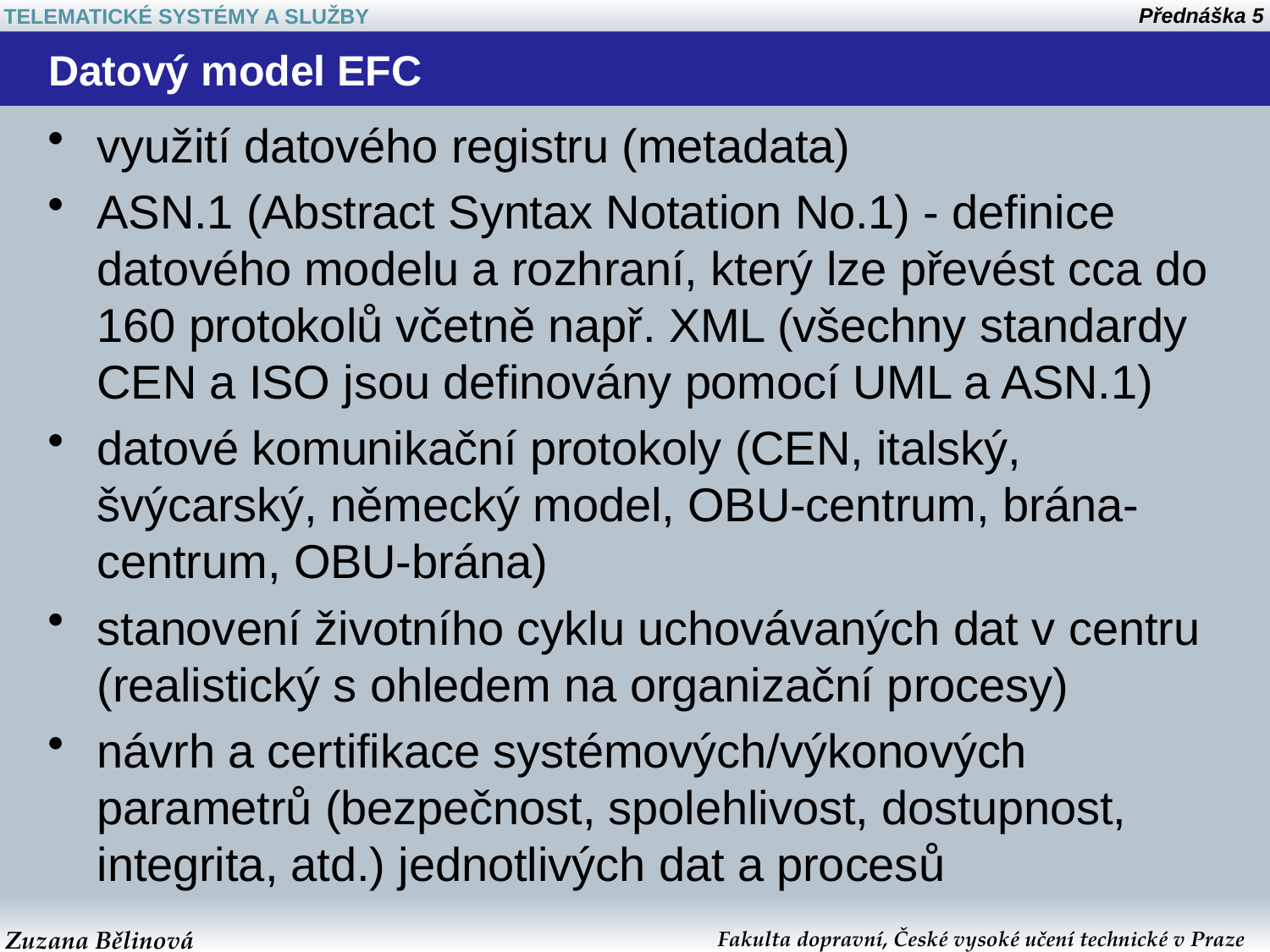

# Datový model EFC
využití datového registru (metadata)
ASN.1 (Abstract Syntax Notation No.1) - definice datového modelu a rozhraní, který lze převést cca do 160 protokolů včetně např. XML (všechny standardy CEN a ISO jsou definovány pomocí UML a ASN.1)
datové komunikační protokoly (CEN, italský, švýcarský, německý model, OBU-centrum, brána-centrum, OBU-brána)
stanovení životního cyklu uchovávaných dat v centru (realistický s ohledem na organizační procesy)
návrh a certifikace systémových/výkonových parametrů (bezpečnost, spolehlivost, dostupnost, integrita, atd.) jednotlivých dat a procesů